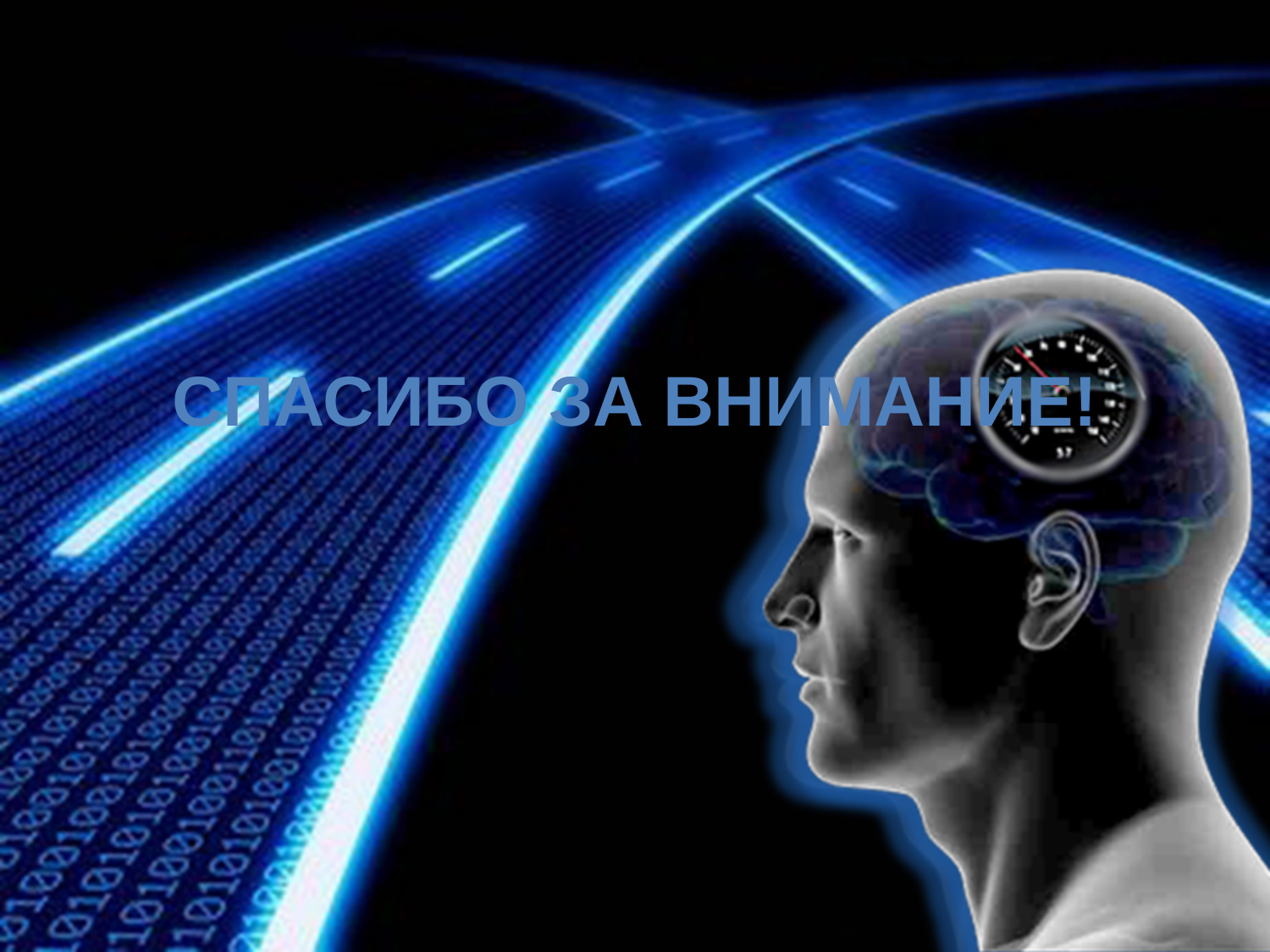

# Спасибо за внимание!

Учитель информатики - Румянцев Е.В.